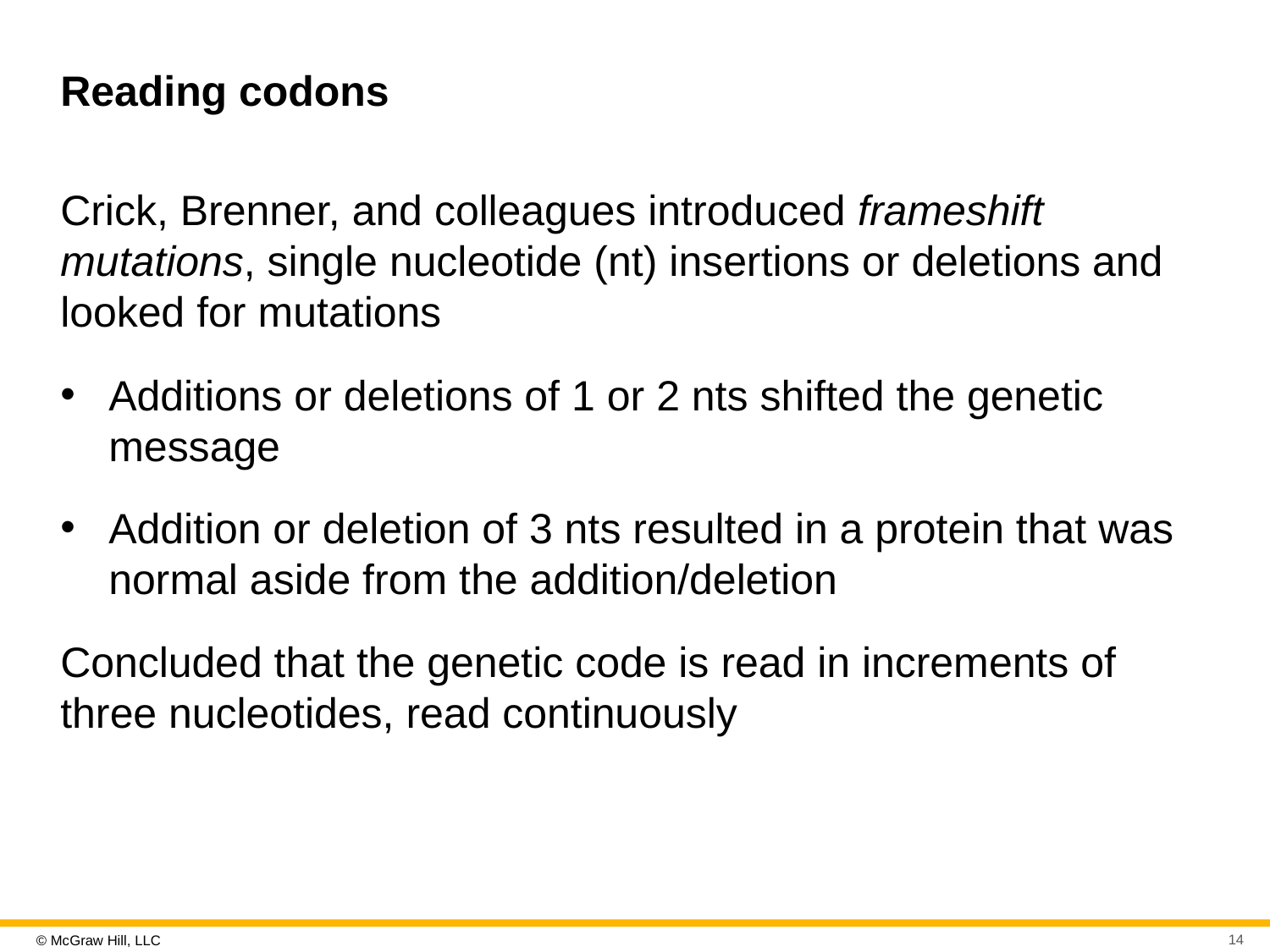

# Reading codons
Crick, Brenner, and colleagues introduced frameshift mutations, single nucleotide (nt) insertions or deletions and looked for mutations
Additions or deletions of 1 or 2 nts shifted the genetic message
Addition or deletion of 3 nts resulted in a protein that was normal aside from the addition/deletion
Concluded that the genetic code is read in increments of three nucleotides, read continuously
14